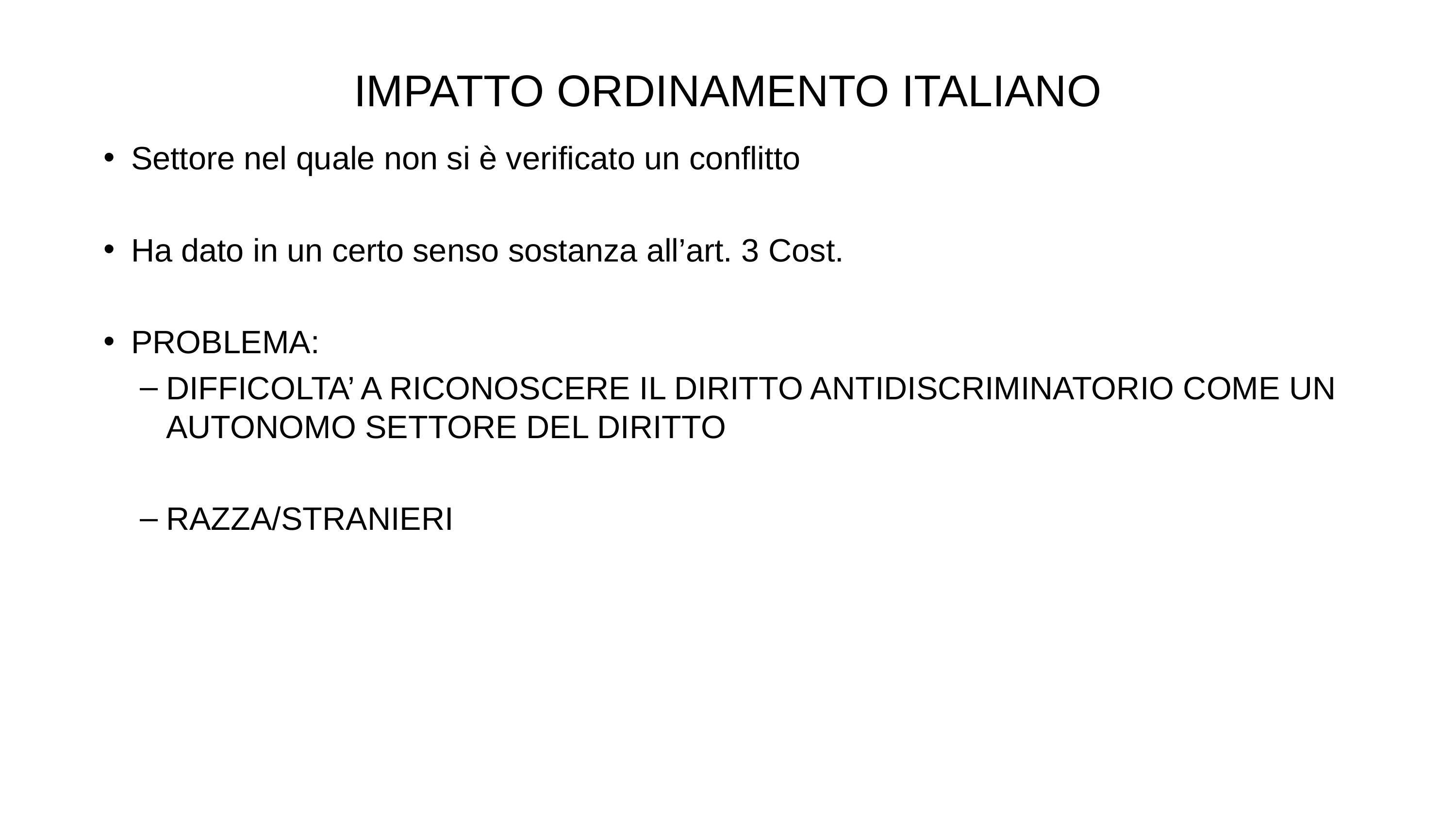

# IMPATTO ORDINAMENTO ITALIANO
Settore nel quale non si è verificato un conflitto

Ha dato in un certo senso sostanza all’art. 3 Cost.

PROBLEMA:
DIFFICOLTA’ A RICONOSCERE IL DIRITTO ANTIDISCRIMINATORIO COME UN AUTONOMO SETTORE DEL DIRITTO

RAZZA/STRANIERI